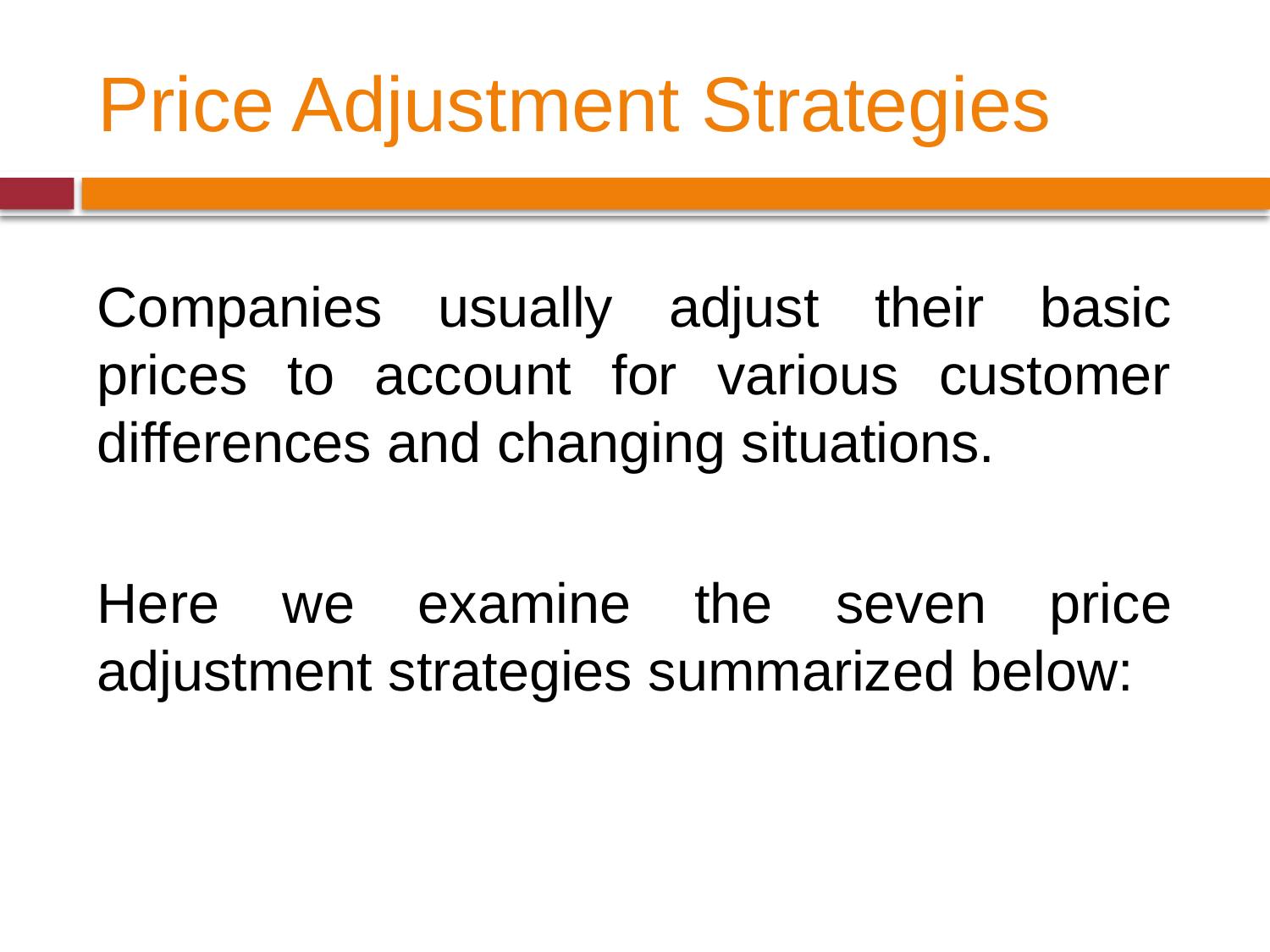

# Price Adjustment Strategies
Companies usually adjust their basic prices to account for various customer differences and changing situations.

Here we examine the seven price adjustment strategies summarized below: